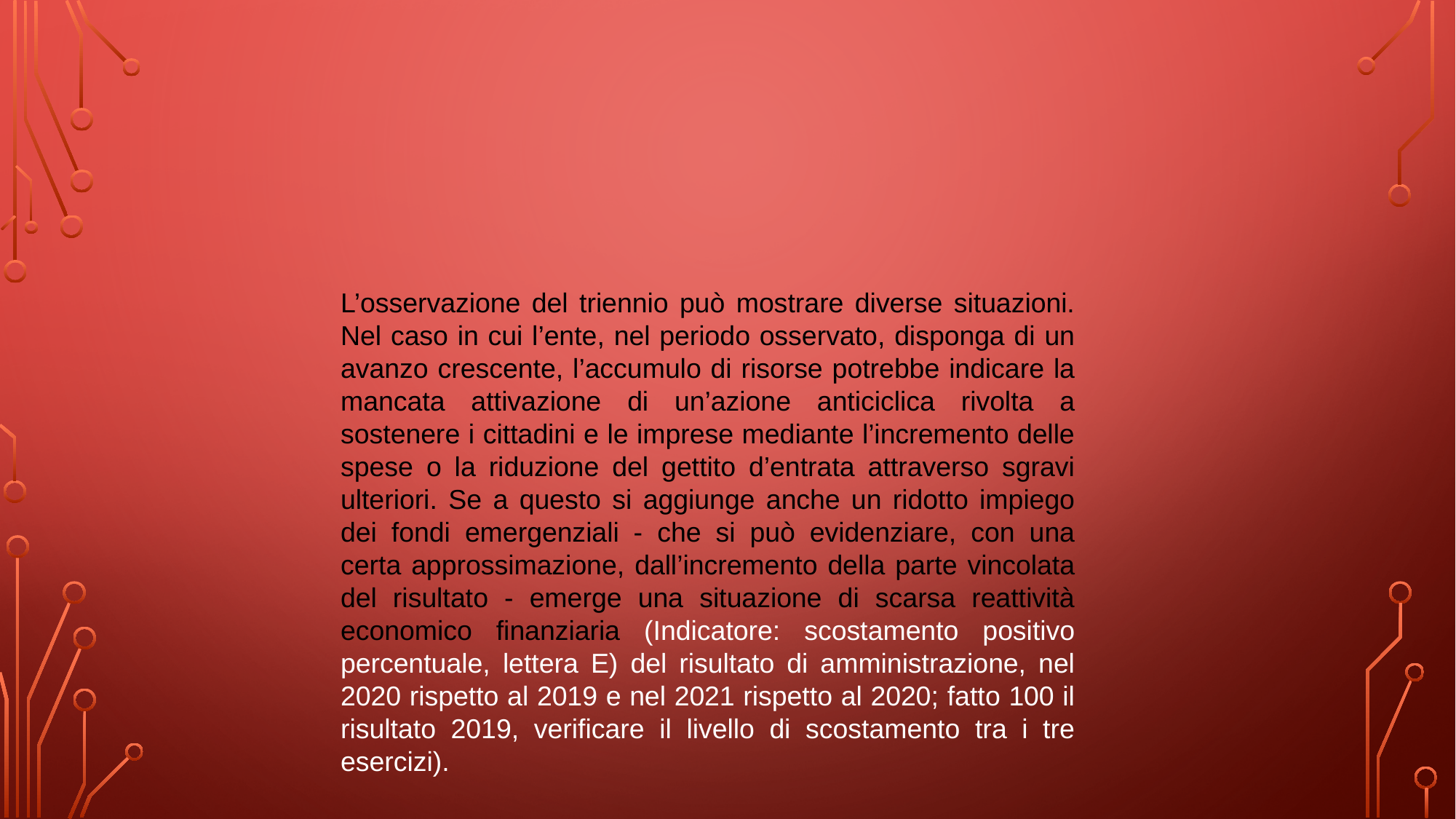

L’osservazione del triennio può mostrare diverse situazioni. Nel caso in cui l’ente, nel periodo osservato, disponga di un avanzo crescente, l’accumulo di risorse potrebbe indicare la mancata attivazione di un’azione anticiclica rivolta a sostenere i cittadini e le imprese mediante l’incremento delle spese o la riduzione del gettito d’entrata attraverso sgravi ulteriori. Se a questo si aggiunge anche un ridotto impiego dei fondi emergenziali - che si può evidenziare, con una certa approssimazione, dall’incremento della parte vincolata del risultato - emerge una situazione di scarsa reattività economico finanziaria (Indicatore: scostamento positivo percentuale, lettera E) del risultato di amministrazione, nel 2020 rispetto al 2019 e nel 2021 rispetto al 2020; fatto 100 il risultato 2019, verificare il livello di scostamento tra i tre esercizi).